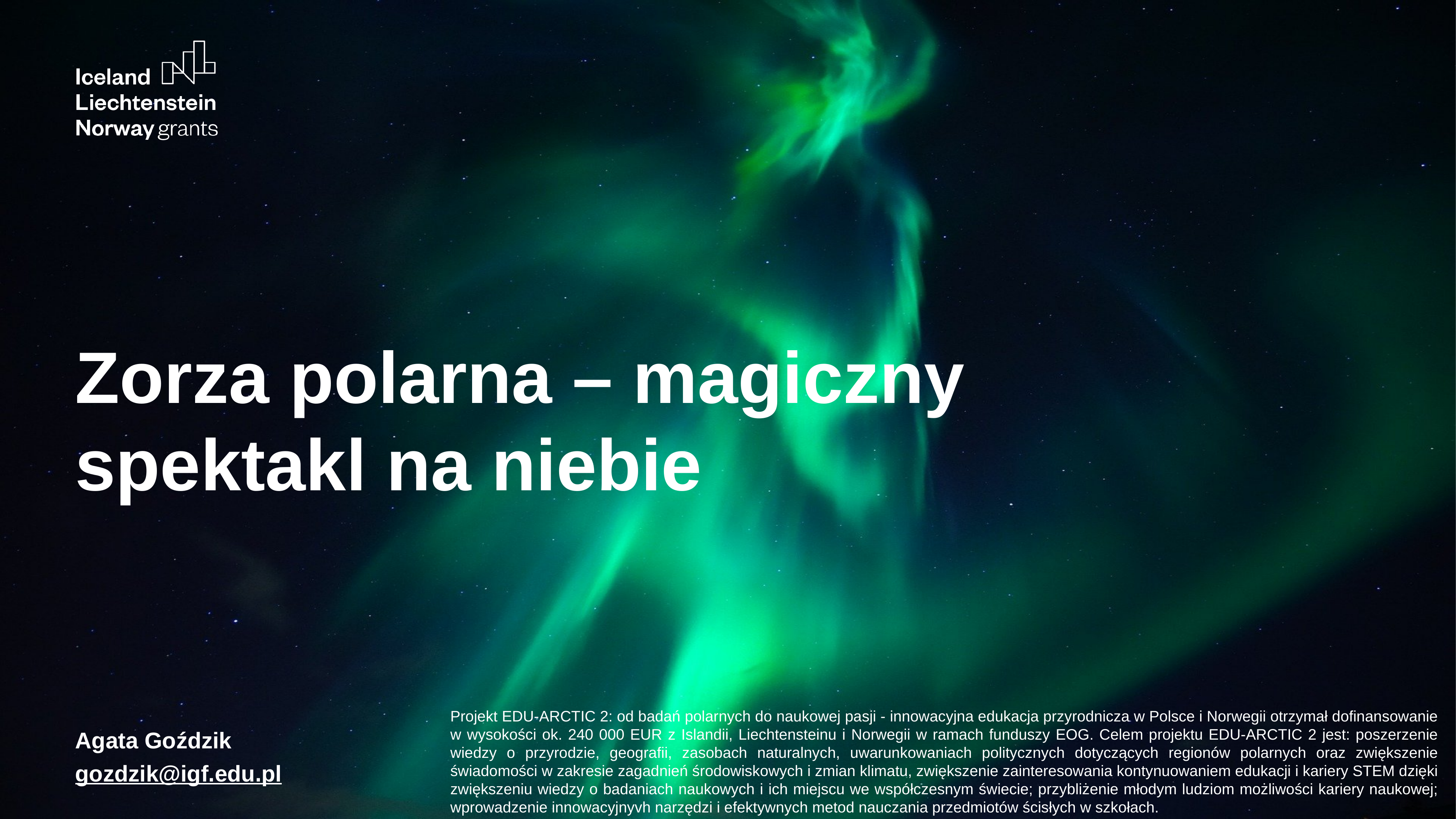

# Zorza polarna – magiczny spektakl na niebie
Projekt EDU-ARCTIC 2: od badań polarnych do naukowej pasji - innowacyjna edukacja przyrodnicza w Polsce i Norwegii otrzymał dofinansowanie w wysokości ok. 240 000 EUR z Islandii, Liechtensteinu i Norwegii w ramach funduszy EOG. Celem projektu EDU-ARCTIC 2 jest: poszerzenie wiedzy o przyrodzie, geografii, zasobach naturalnych, uwarunkowaniach politycznych dotyczących regionów polarnych oraz zwiększenie świadomości w zakresie zagadnień środowiskowych i zmian klimatu, zwiększenie zainteresowania kontynuowaniem edukacji i kariery STEM dzięki zwiększeniu wiedzy o badaniach naukowych i ich miejscu we współczesnym świecie; przybliżenie młodym ludziom możliwości kariery naukowej; wprowadzenie innowacyjnyvh narzędzi i efektywnych metod nauczania przedmiotów ścisłych w szkołach.

Agata Goździk
gozdzik@igf.edu.pl